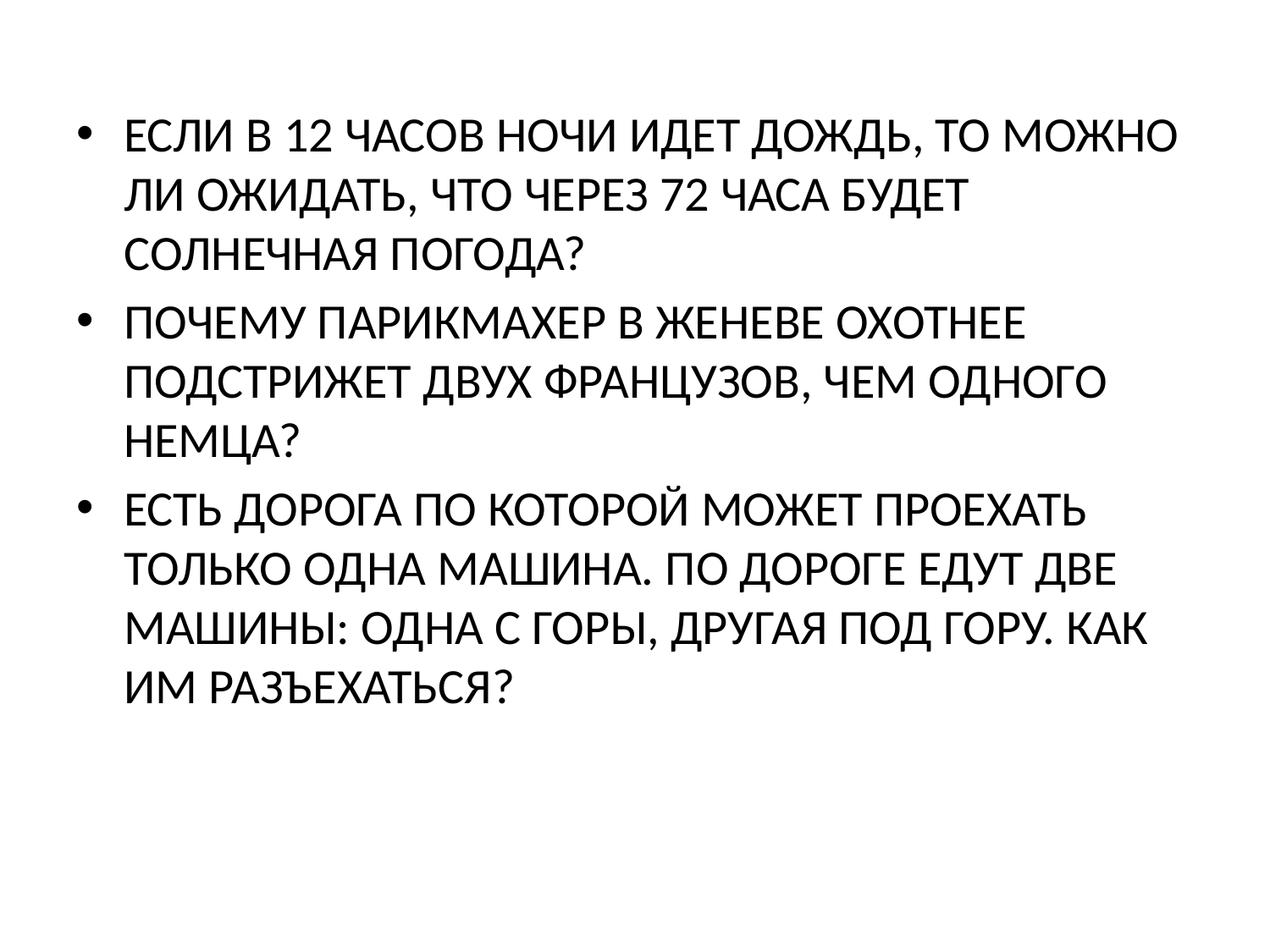

#
Если в 12 часов ночи идет дождь, то можно ли ожидать, что через 72 часа будет солнечная погода?
Почему парикмахер в Женеве охотнее подстрижет двух французов, чем одного немца?
Есть дорога по которой может проехать только одна машина. По дороге едут две машины: одна с горы, другая под гору. Как им разъехаться?